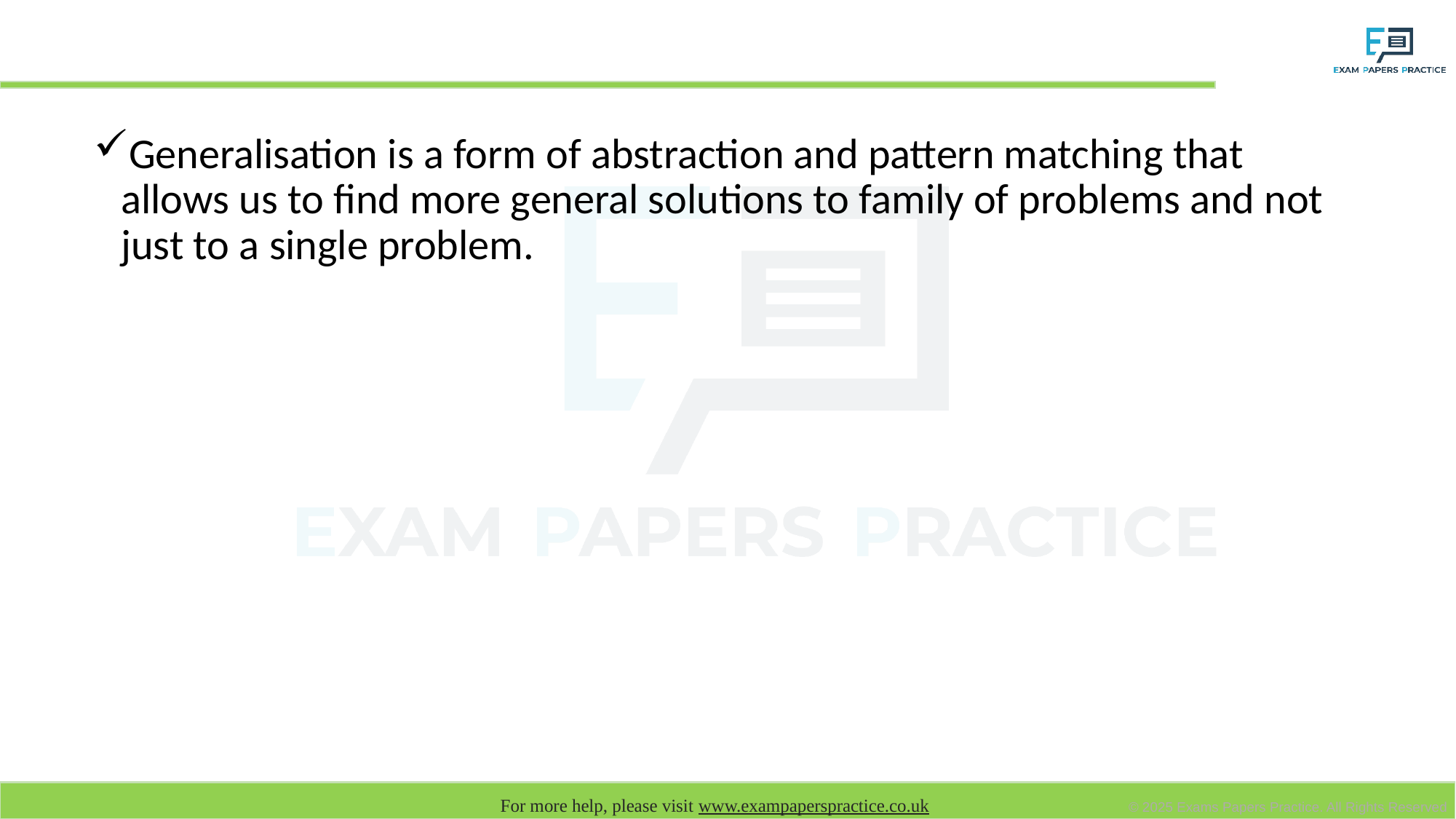

# Abstract Generalisation
Generalisation is a form of abstraction and pattern matching that allows us to find more general solutions to family of problems and not just to a single problem.